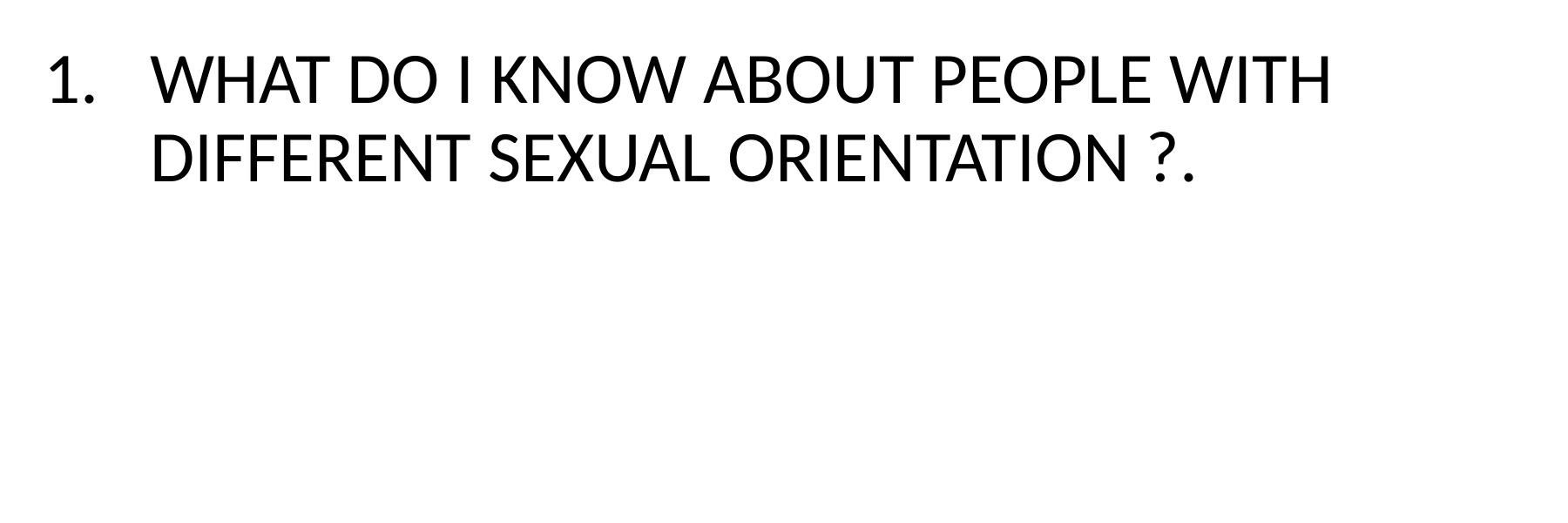

WHAT DO I KNOW ABOUT PEOPLE WITH DIFFERENT SEXUAL ORIENTATION ?.